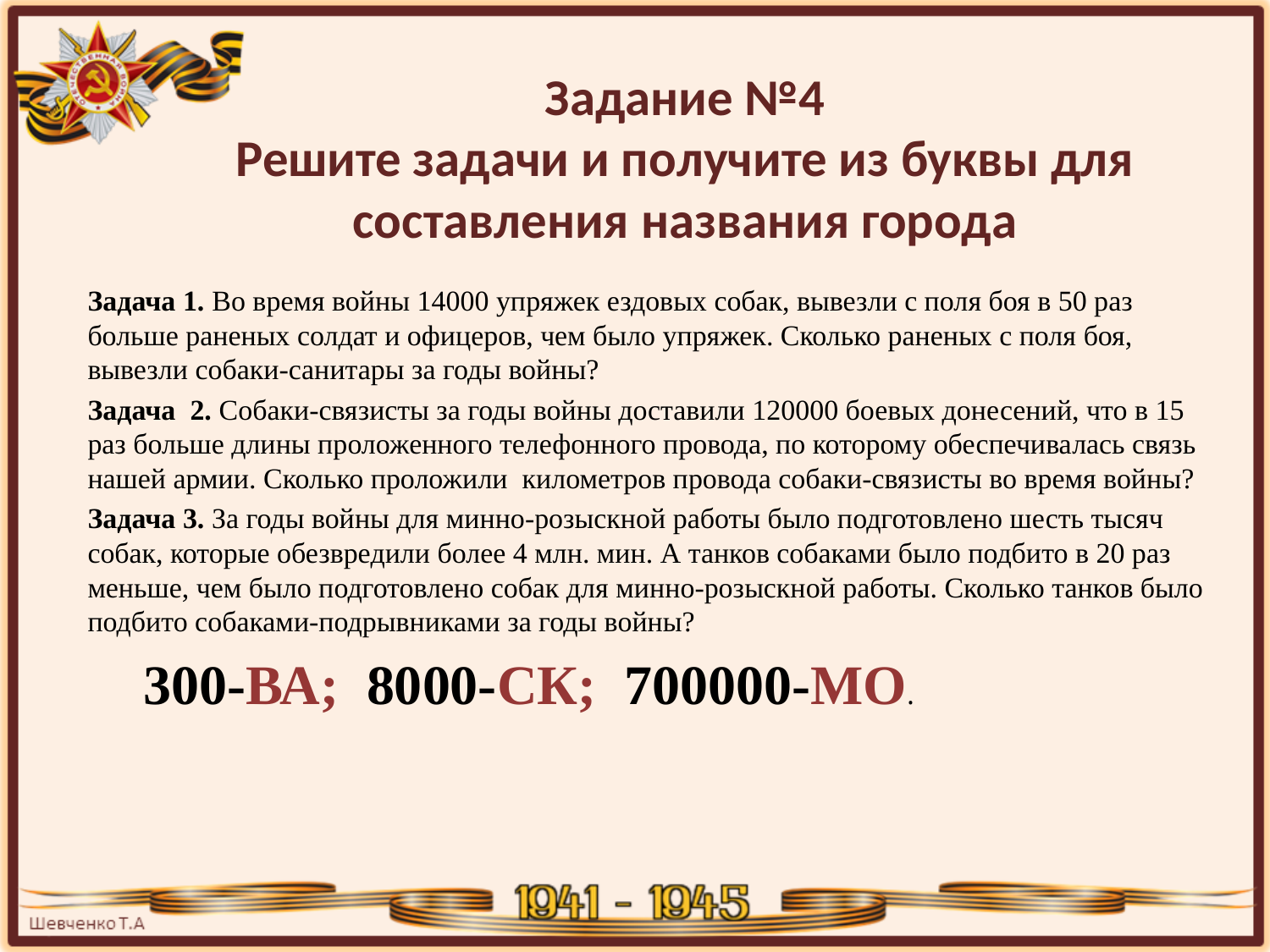

# Задание №4 Решите задачи и получите из буквы для составления названия города
Задача 1. Во время войны 14000 упряжек ездовых собак, вывезли с поля боя в 50 раз больше раненых солдат и офицеров, чем было упряжек. Сколько раненых с поля боя, вывезли собаки-санитары за годы войны?
Задача  2. Собаки-связисты за годы войны доставили 120000 боевых донесений, что в 15 раз больше длины проложенного телефонного провода, по которому обеспечивалась связь нашей армии. Сколько проложили  километров провода собаки-связисты во время войны?
Задача 3. За годы войны для минно-розыскной работы было подготовлено шесть тысяч собак, которые обезвредили более 4 млн. мин. А танков собаками было подбито в 20 раз меньше, чем было подготовлено собак для минно-розыскной работы. Сколько танков было подбито собаками-подрывниками за годы войны?
    300-ВА;  8000-СК;  700000-МО.